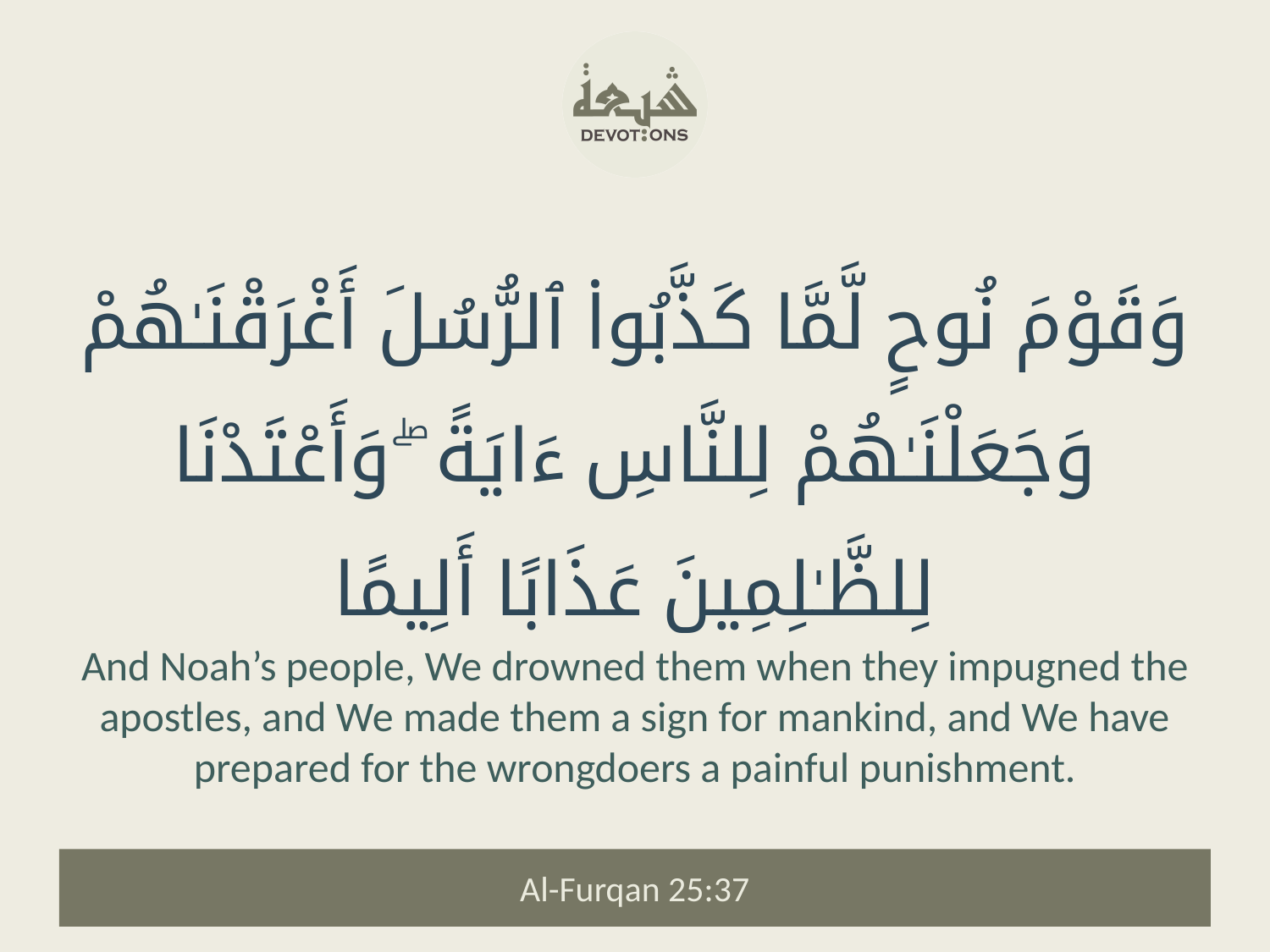

وَقَوْمَ نُوحٍ لَّمَّا كَذَّبُوا۟ ٱلرُّسُلَ أَغْرَقْنَـٰهُمْ وَجَعَلْنَـٰهُمْ لِلنَّاسِ ءَايَةً ۖ وَأَعْتَدْنَا لِلظَّـٰلِمِينَ عَذَابًا أَلِيمًا
And Noah’s people, We drowned them when they impugned the apostles, and We made them a sign for mankind, and We have prepared for the wrongdoers a painful punishment.
Al-Furqan 25:37